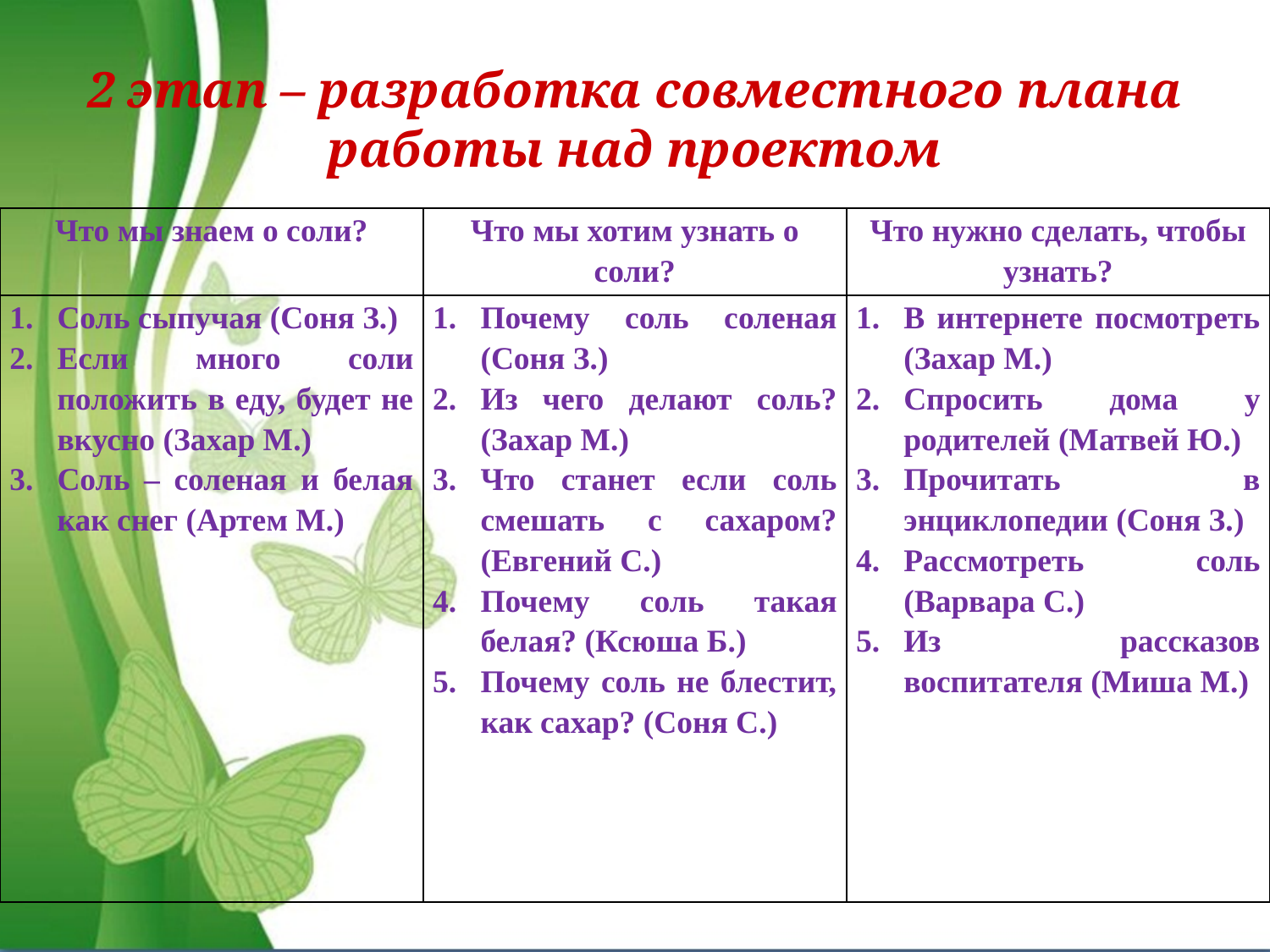

# 2 этап – разработка совместного плана работы над проектом
| Что мы знаем о соли? | Что мы хотим узнать о соли? | Что нужно сделать, чтобы узнать? |
| --- | --- | --- |
| Соль сыпучая (Соня З.) Если много соли положить в еду, будет не вкусно (Захар М.) Соль – соленая и белая как снег (Артем М.) | Почему соль соленая (Соня З.) Из чего делают соль? (Захар М.) Что станет если соль смешать с сахаром? (Евгений С.) Почему соль такая белая? (Ксюша Б.) Почему соль не блестит, как сахар? (Соня С.) | В интернете посмотреть (Захар М.) Спросить дома у родителей (Матвей Ю.) Прочитать в энциклопедии (Соня З.) Рассмотреть соль (Варвара С.) Из рассказов воспитателя (Миша М.) |